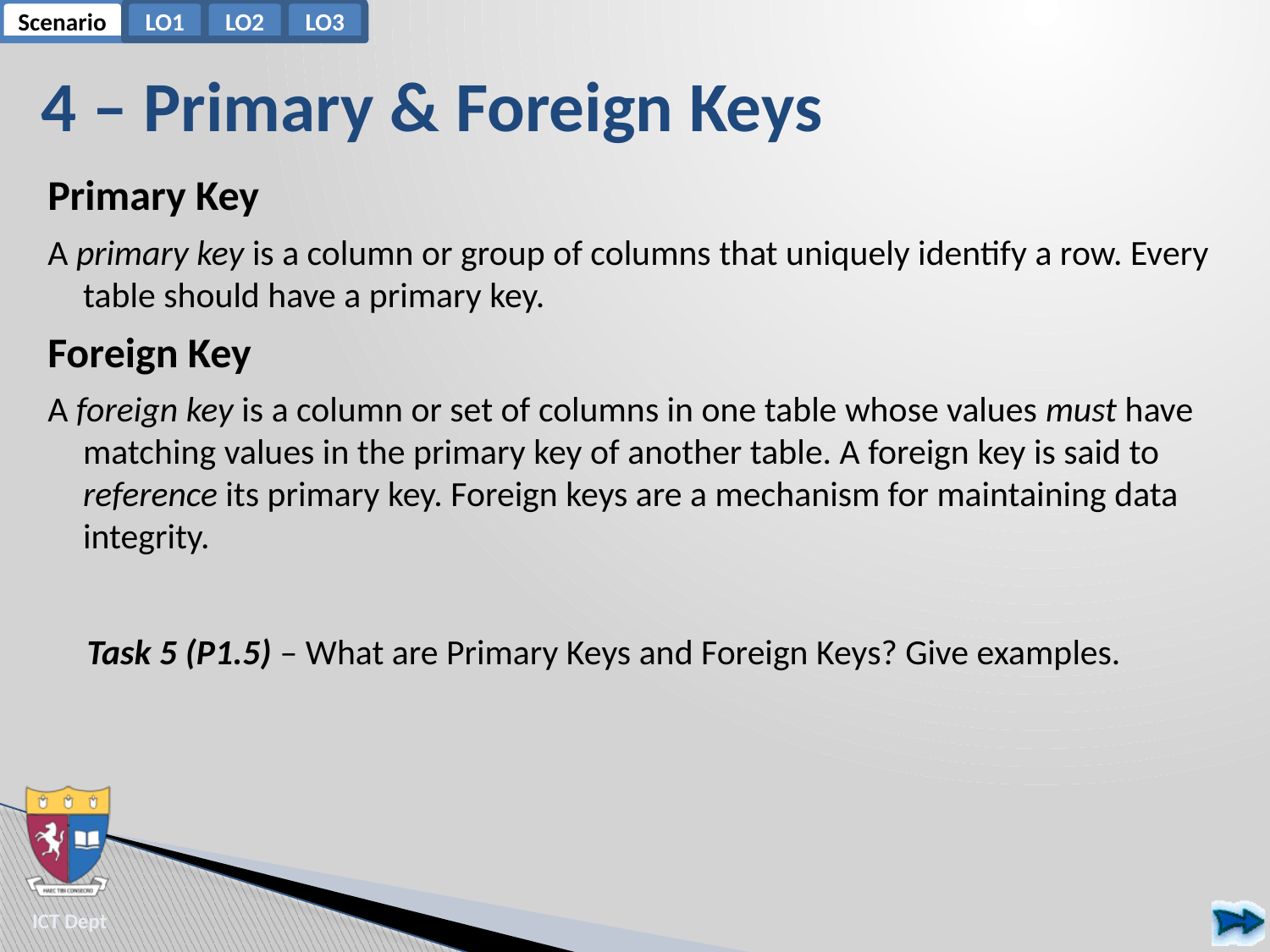

# 4 – Primary & Foreign Keys
Primary Key
A primary key is a column or group of columns that uniquely identify a row. Every table should have a primary key.
Foreign Key
A foreign key is a column or set of columns in one table whose values must have matching values in the primary key of another table. A foreign key is said to reference its primary key. Foreign keys are a mechanism for maintaining data integrity.

Task 5 (P1.5) – What are Primary Keys and Foreign Keys? Give examples.